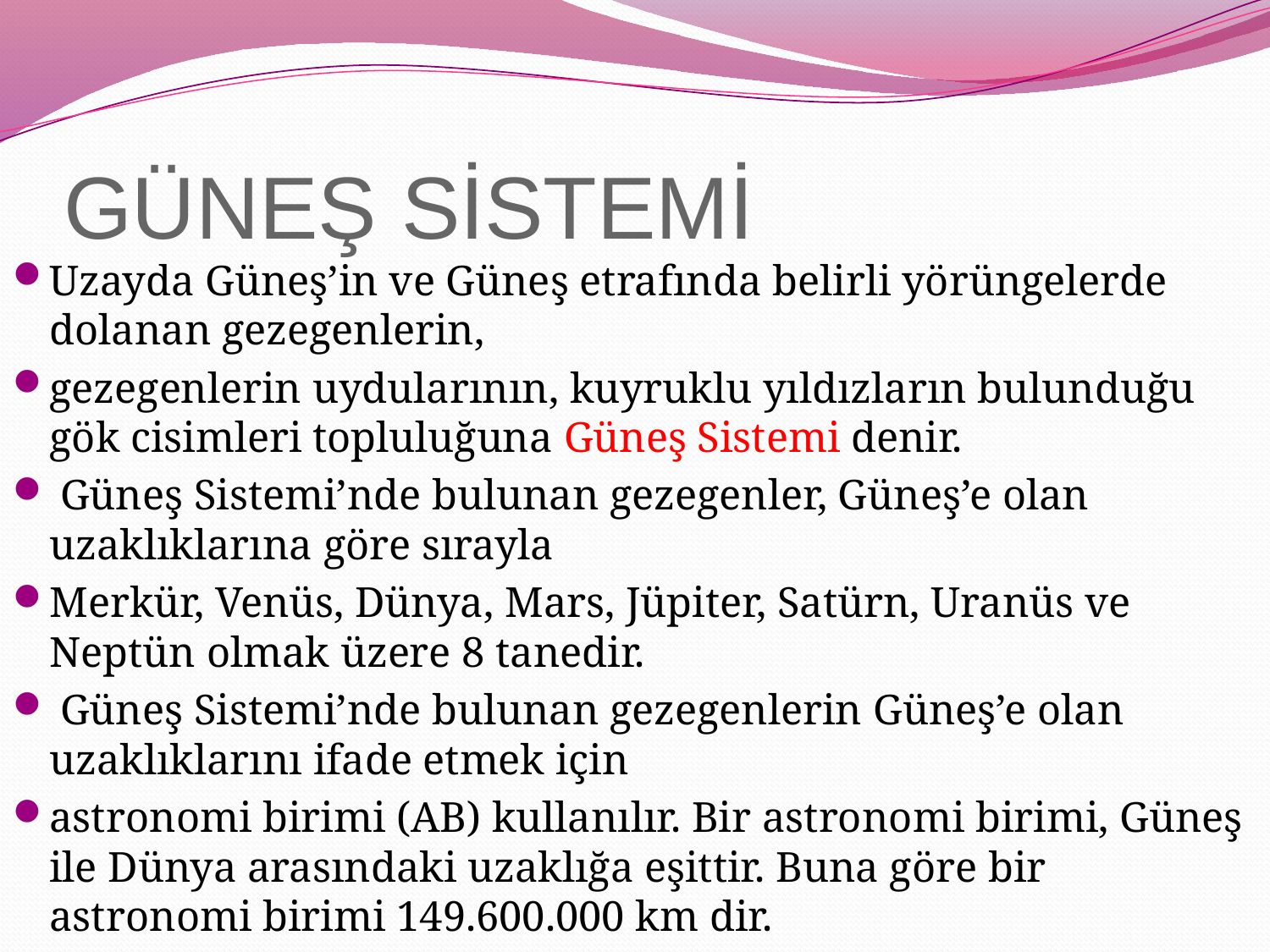

# GÜNEŞ SİSTEMİ
Uzayda Güneş’in ve Güneş etrafında belirli yörüngelerde dolanan gezegenlerin,
gezegenlerin uydularının, kuyruklu yıldızların bulunduğu gök cisimleri topluluğuna Güneş Sistemi denir.
 Güneş Sistemi’nde bulunan gezegenler, Güneş’e olan uzaklıklarına göre sırayla
Merkür, Venüs, Dünya, Mars, Jüpiter, Satürn, Uranüs ve Neptün olmak üzere 8 tanedir.
 Güneş Sistemi’nde bulunan gezegenlerin Güneş’e olan uzaklıklarını ifade etmek için
astronomi birimi (AB) kullanılır. Bir astronomi birimi, Güneş ile Dünya arasındaki uzaklığa eşittir. Buna göre bir astronomi birimi 149.600.000 km dir.